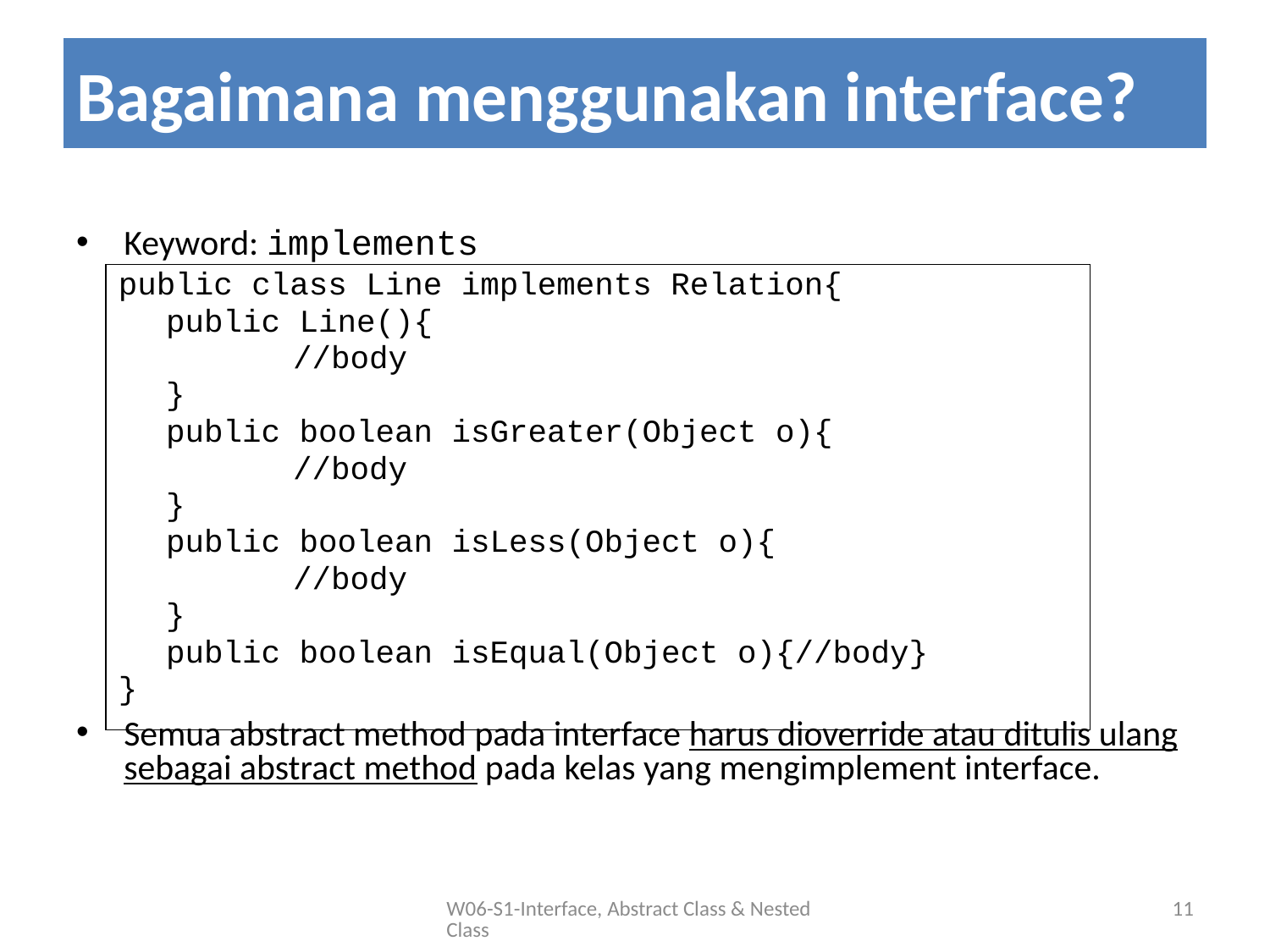

# Bagaimana menggunakan interface?
Keyword: implements

Semua abstract method pada interface harus dioverride atau ditulis ulang sebagai abstract method pada kelas yang mengimplement interface.
public class Line implements Relation{
	public Line(){
		//body
	}
	public boolean isGreater(Object o){
		//body
	}
	public boolean isLess(Object o){
		//body
	}
	public boolean isEqual(Object o){//body}
}
11
W06-S1-Interface, Abstract Class & Nested Class